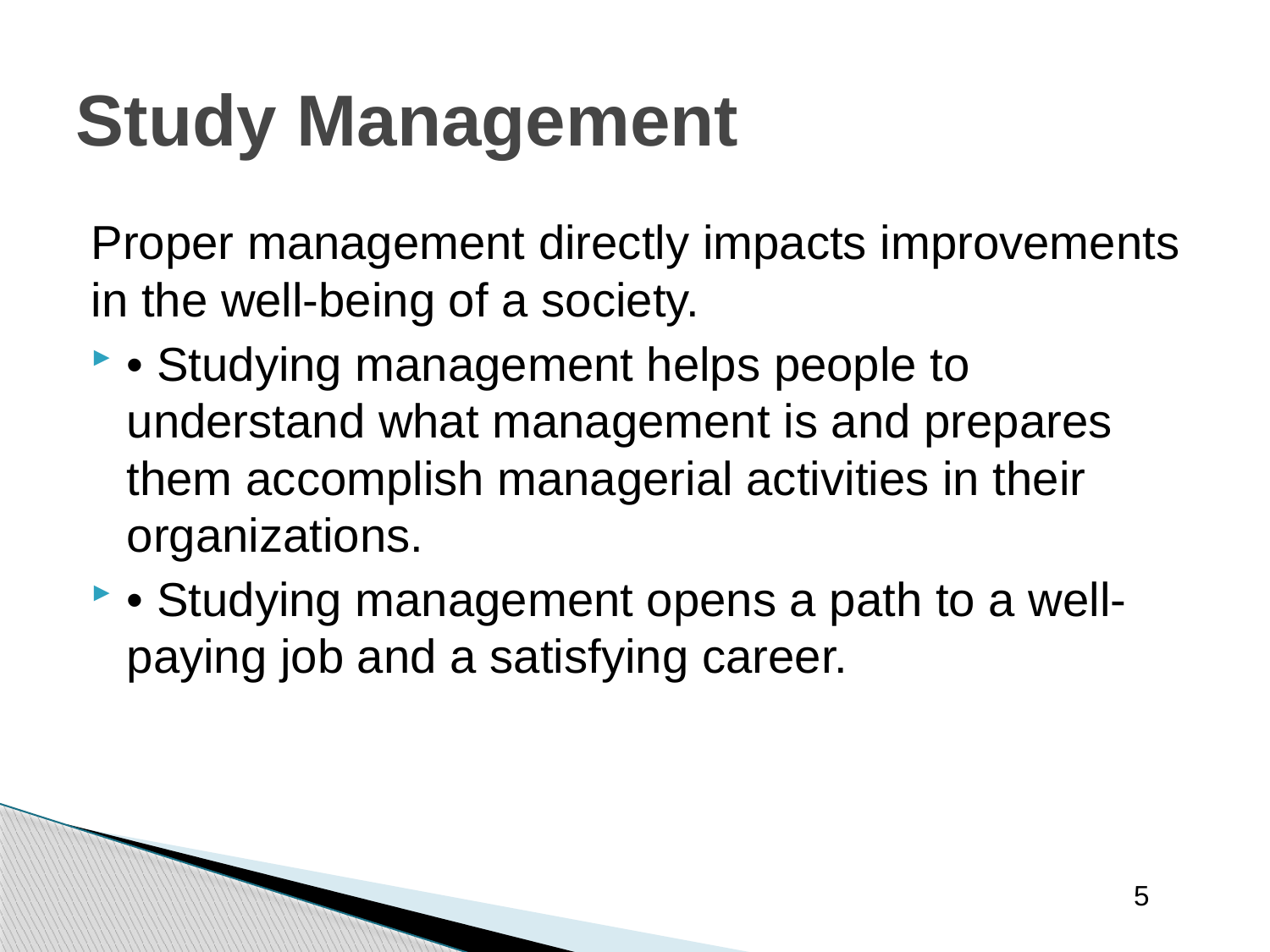

# Study Management
Proper management directly impacts improvements in the well-being of a society.
• Studying management helps people to understand what management is and prepares them accomplish managerial activities in their organizations.
• Studying management opens a path to a well-paying job and a satisfying career.
5